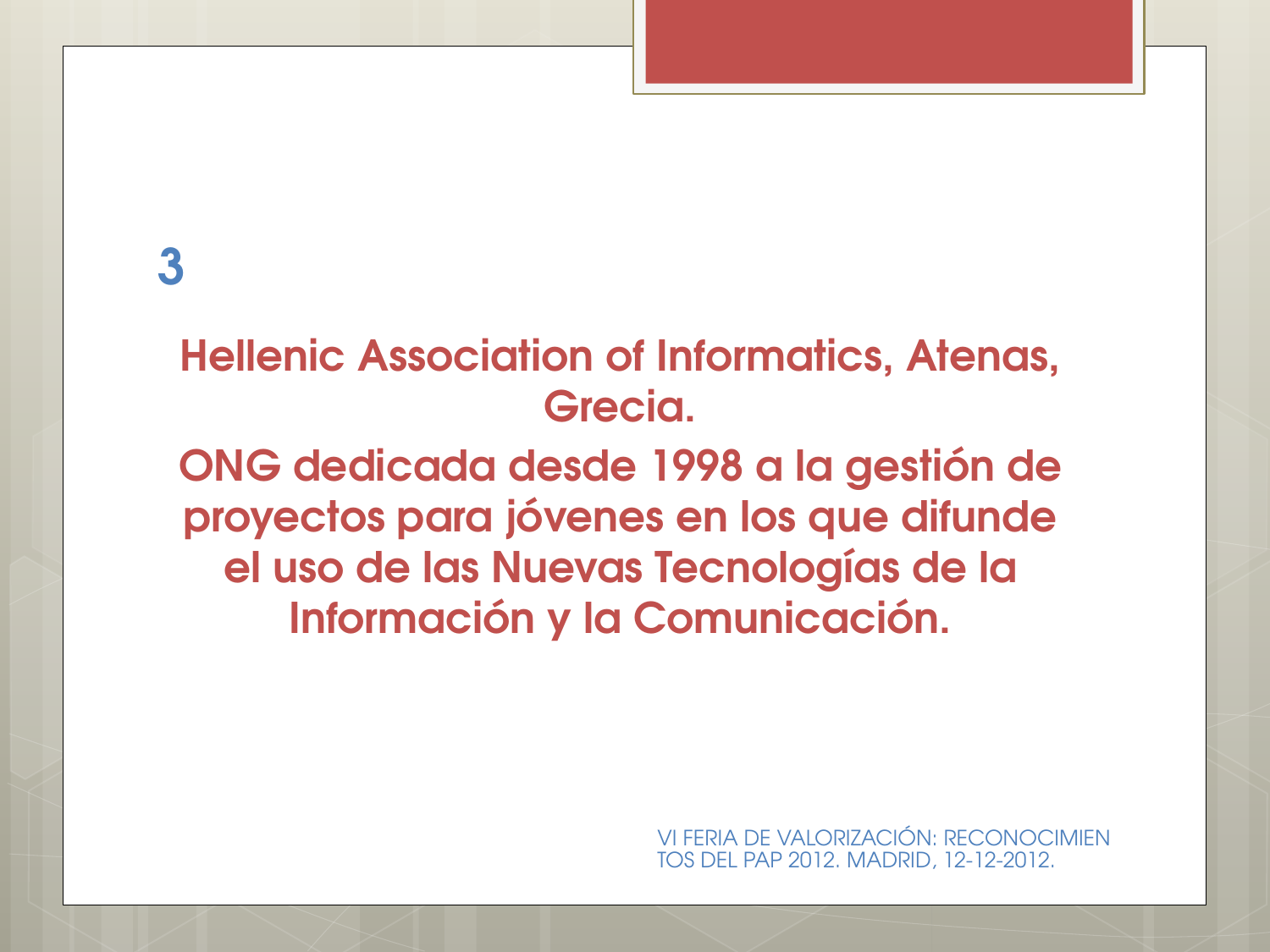

# 3
Hellenic Association of Informatics, Atenas, Grecia.
ONG dedicada desde 1998 a la gestión de proyectos para jóvenes en los que difunde el uso de las Nuevas Tecnologías de la Información y la Comunicación.
VI FERIA DE VALORIZACIÓN: RECONOCIMIENTOS DEL PAP 2012. MADRID, 12-12-2012.